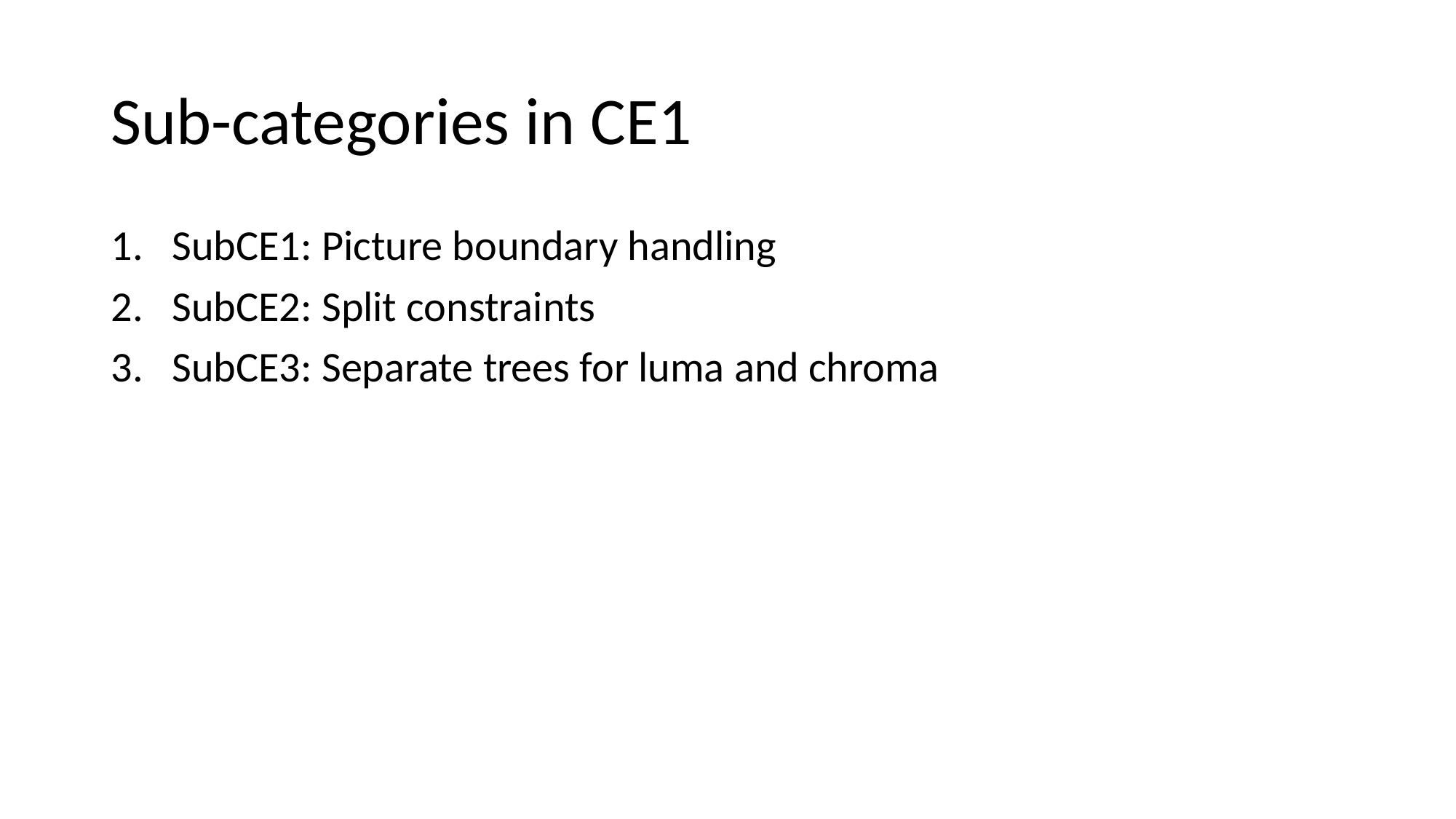

# Sub-categories in CE1
SubCE1: Picture boundary handling
SubCE2: Split constraints
SubCE3: Separate trees for luma and chroma